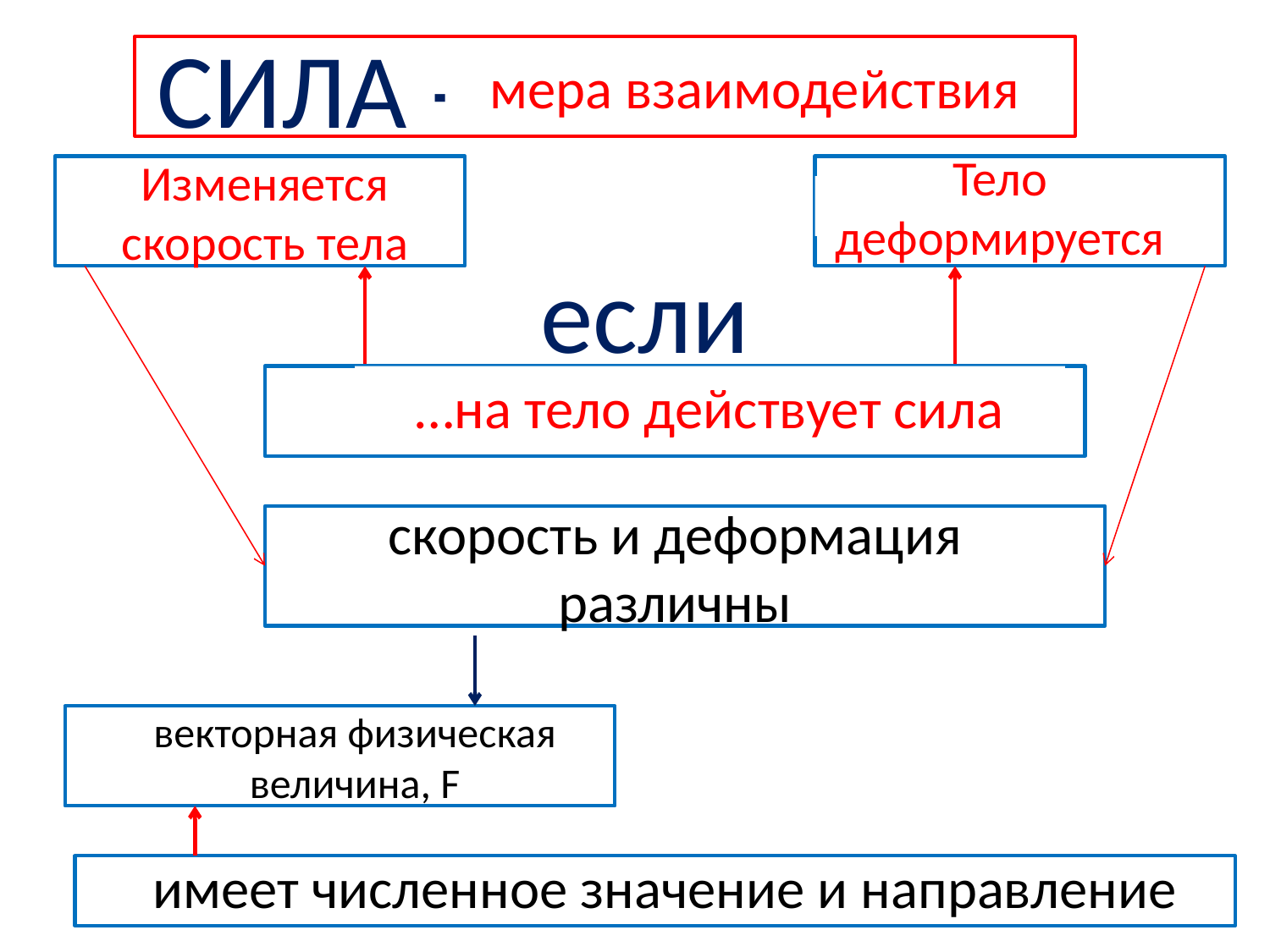

СИЛА -
мера взаимодействия

Изменяется скорость тела
Тело деформируется
если

…на тело действует сила

скорость и деформация различны

векторная физическая величина, F

имеет численное значение и направление